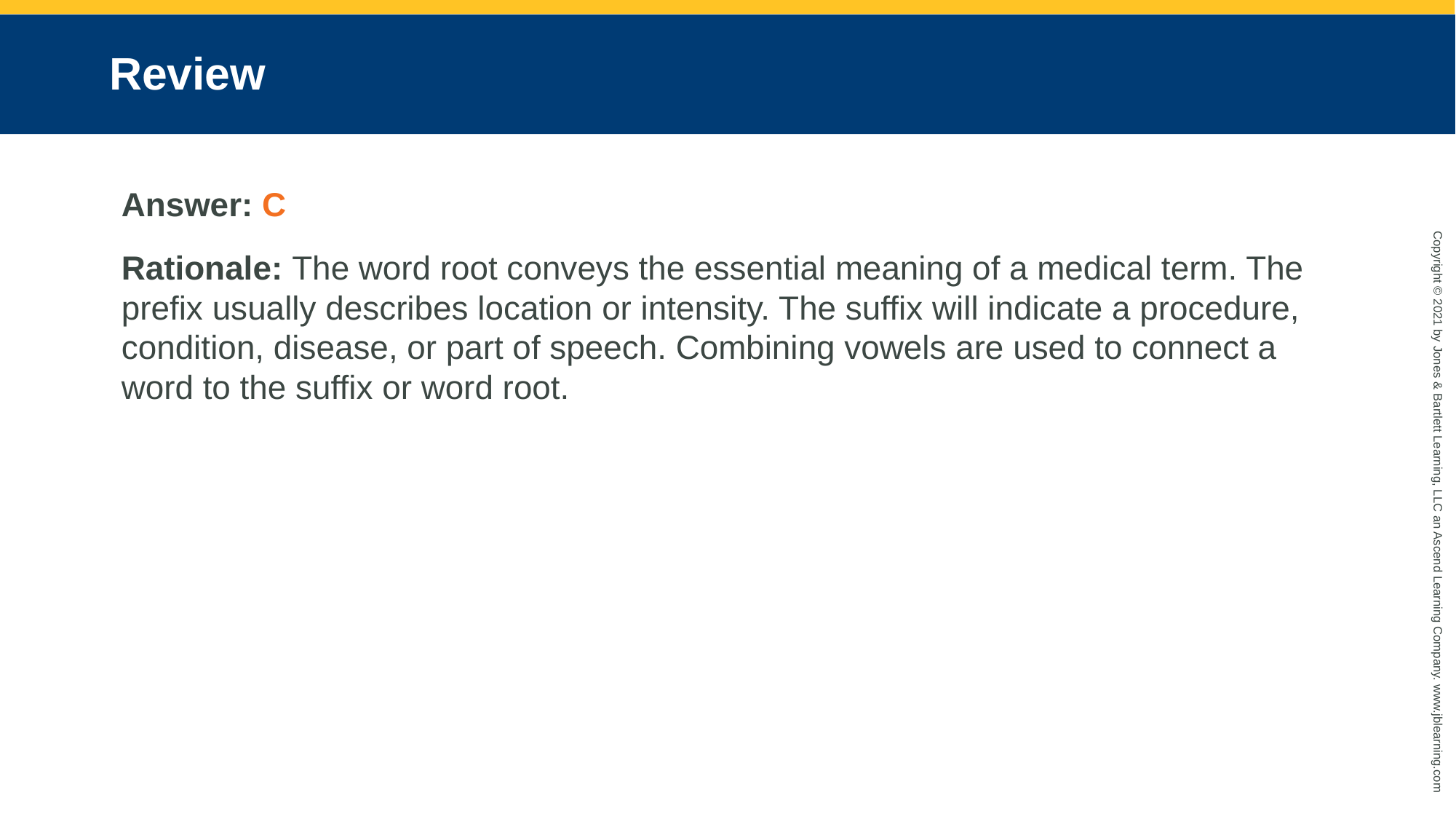

# Review
Answer: C
Rationale: The word root conveys the essential meaning of a medical term. The prefix usually describes location or intensity. The suffix will indicate a procedure, condition, disease, or part of speech. Combining vowels are used to connect a word to the suffix or word root.